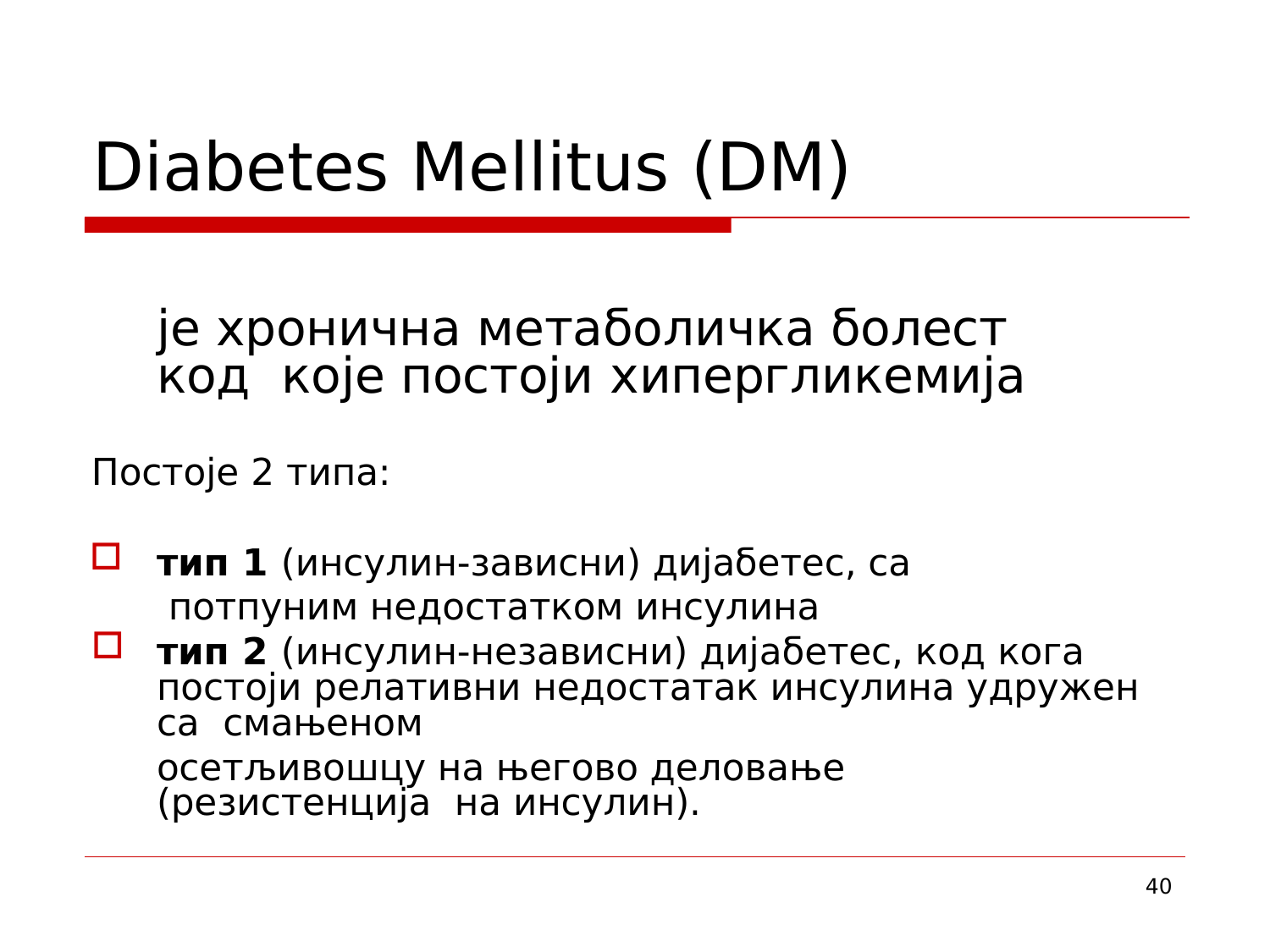

# Diabetes Mellitus (DM)
је хронична метаболичка болест код  које постоји хипергликемија
Постоје 2 типа:

тип 1 (инсулин-зависни) дијабетес, са  потпуним недостатком инсулина
тип 2 (инсулин-независни) дијабетес, код кога  постоји релативни недостатак инсулина удружен са  смањеном
осетљивошцу на његово деловање (резистенција  на инсулин).

40